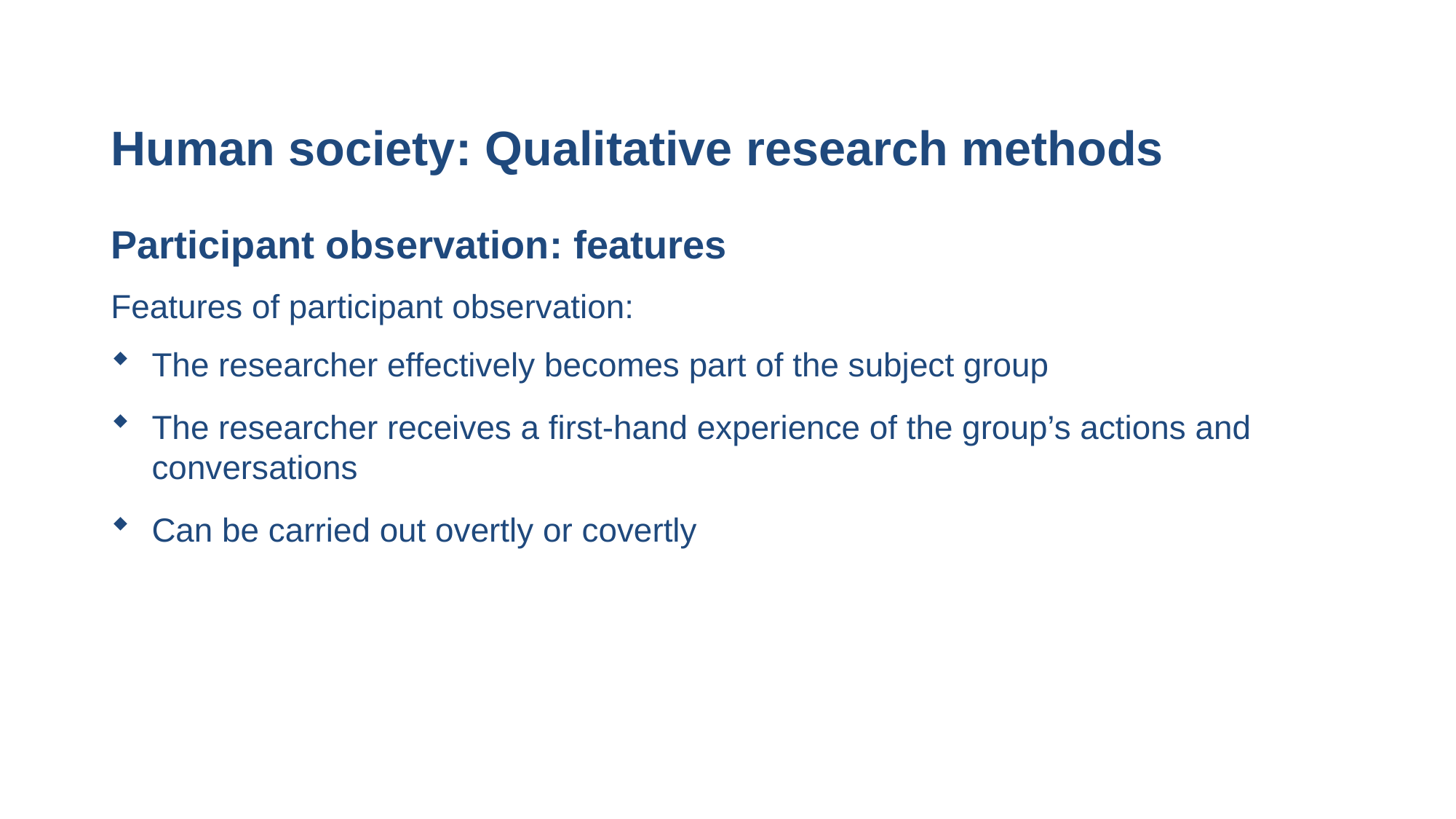

# Human society: Qualitative research methods
Participant observation: features
Features of participant observation:
The researcher effectively becomes part of the subject group
The researcher receives a first-hand experience of the group’s actions and conversations
Can be carried out overtly or covertly